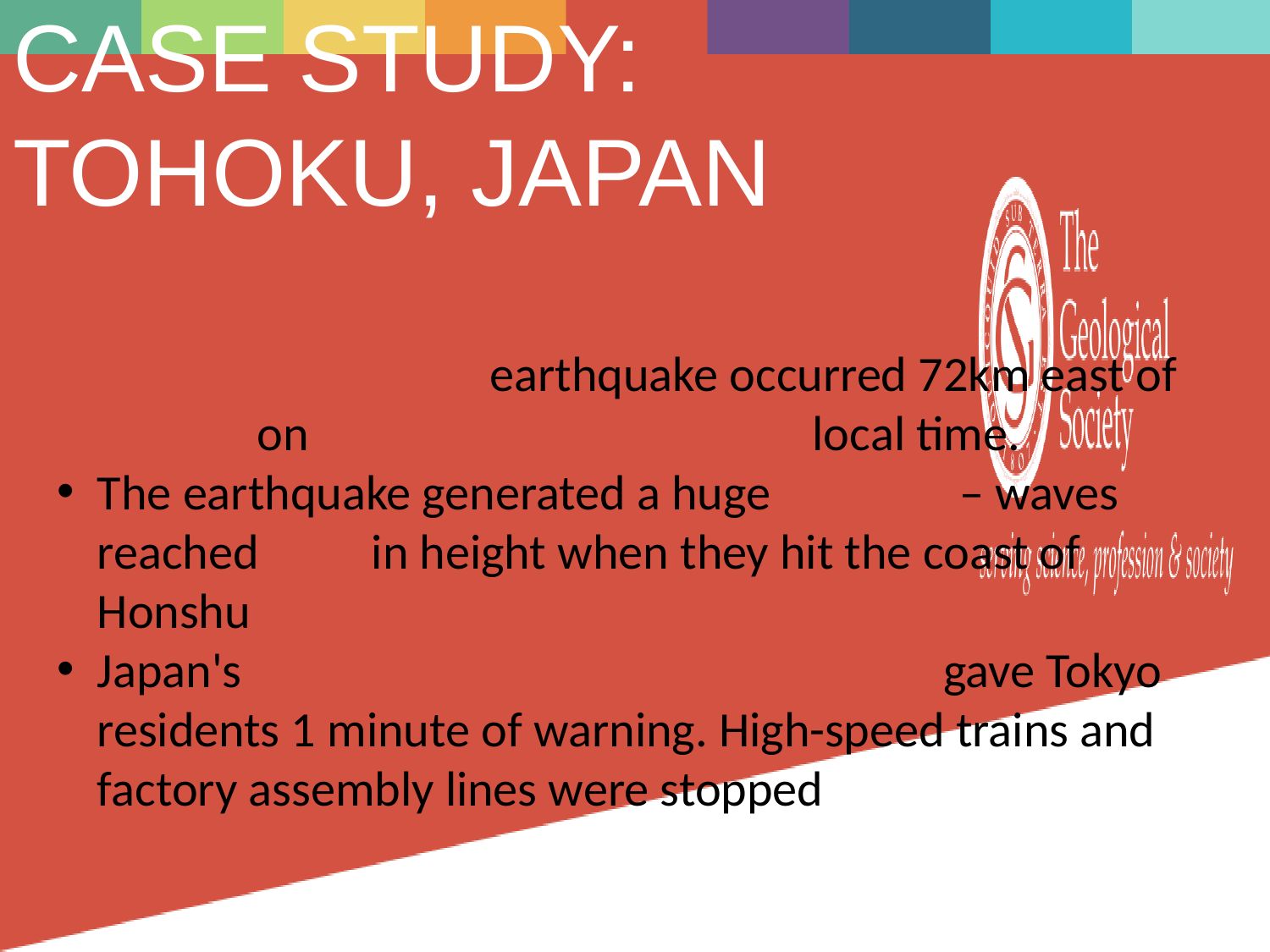

CASE STUDY: TOHOKU, JAPAN
Magnitude 9.0 MW earthquake occurred 72km east of Tohoku on 11 March 2011 at 14:46 local time.
The earthquake generated a huge tsunami – waves reached 39m in height when they hit the coast of Honshu
Japan's earthquake early warning system gave Tokyo residents 1 minute of warning. High-speed trains and factory assembly lines were stopped